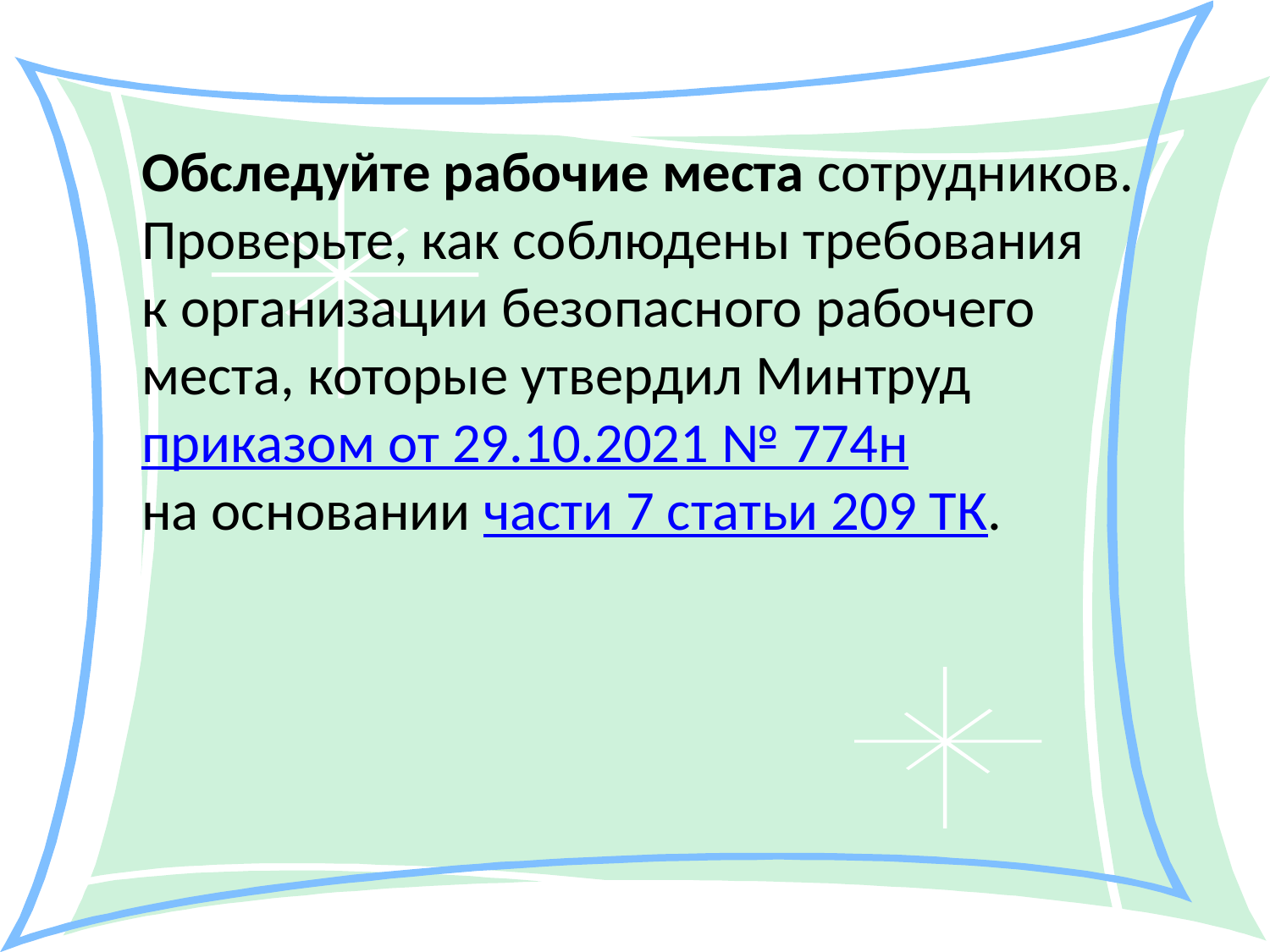

Обследуйте рабочие места сотрудников. Проверьте, как соблюдены требования к организации безопасного рабочего места, которые утвердил Минтруд приказом от 29.10.2021 № 774н на основании части 7 статьи 209 ТК.